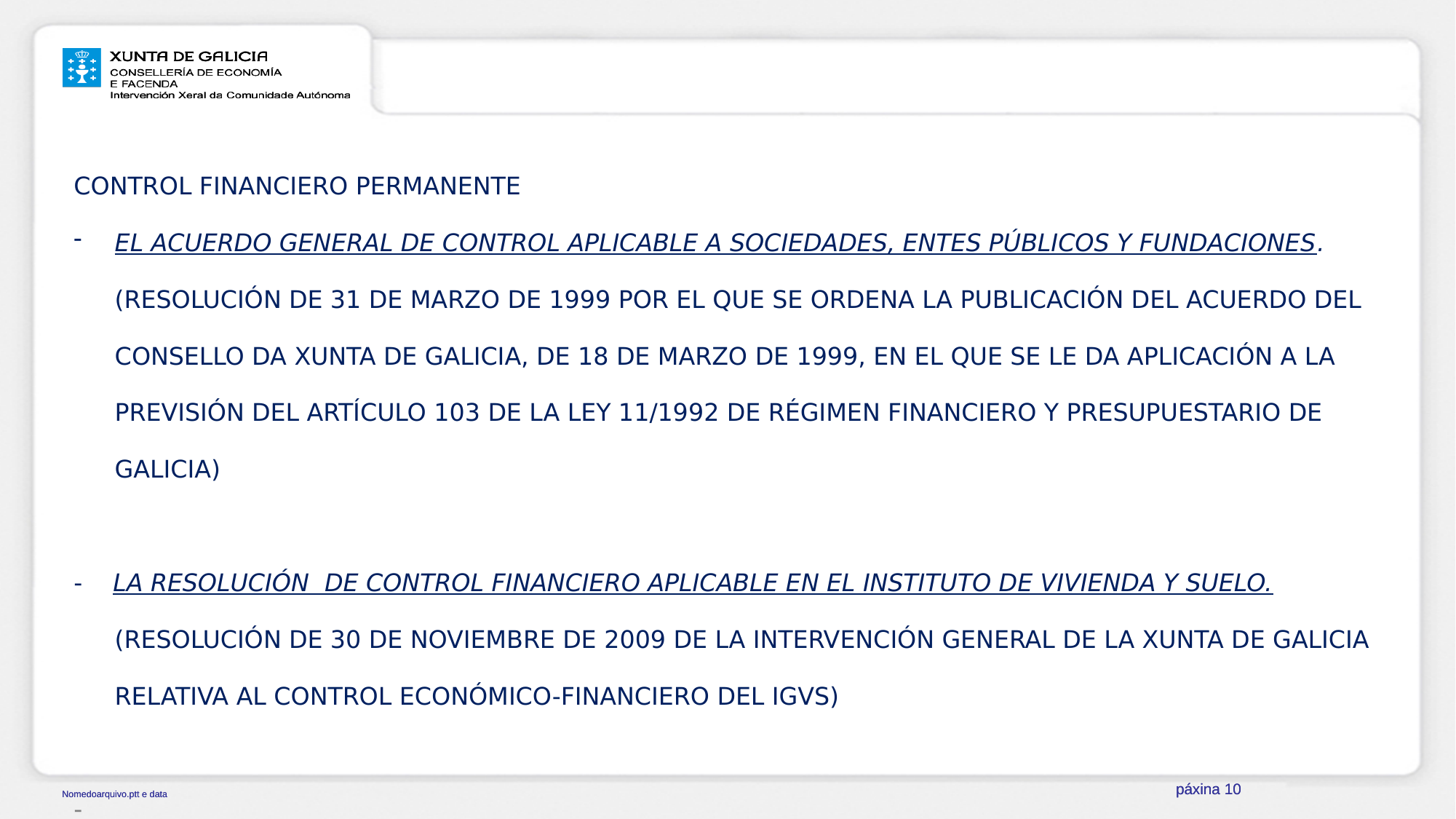

CONTROL FINANCIERO PERMANENTE
EL ACUERDO GENERAL DE CONTROL APLICABLE A SOCIEDADES, ENTES PÚBLICOS Y FUNDACIONES. (RESOLUCIÓN DE 31 DE MARZO DE 1999 POR EL QUE SE ORDENA LA PUBLICACIÓN DEL ACUERDO DEL CONSELLO DA XUNTA DE GALICIA, DE 18 DE MARZO DE 1999, EN EL QUE SE LE DA APLICACIÓN A LA PREVISIÓN DEL ARTÍCULO 103 DE LA LEY 11/1992 DE RÉGIMEN FINANCIERO Y PRESUPUESTARIO DE GALICIA)

-    LA RESOLUCIÓN  DE CONTROL FINANCIERO APLICABLE EN EL INSTITUTO DE VIVIENDA Y SUELO.(RESOLUCIÓN DE 30 DE NOVIEMBRE DE 2009 DE LA INTERVENCIÓN GENERAL DE LA XUNTA DE GALICIA RELATIVA AL CONTROL ECONÓMICO-FINANCIERO DEL IGVS)

-

páxina 10
páxina 10